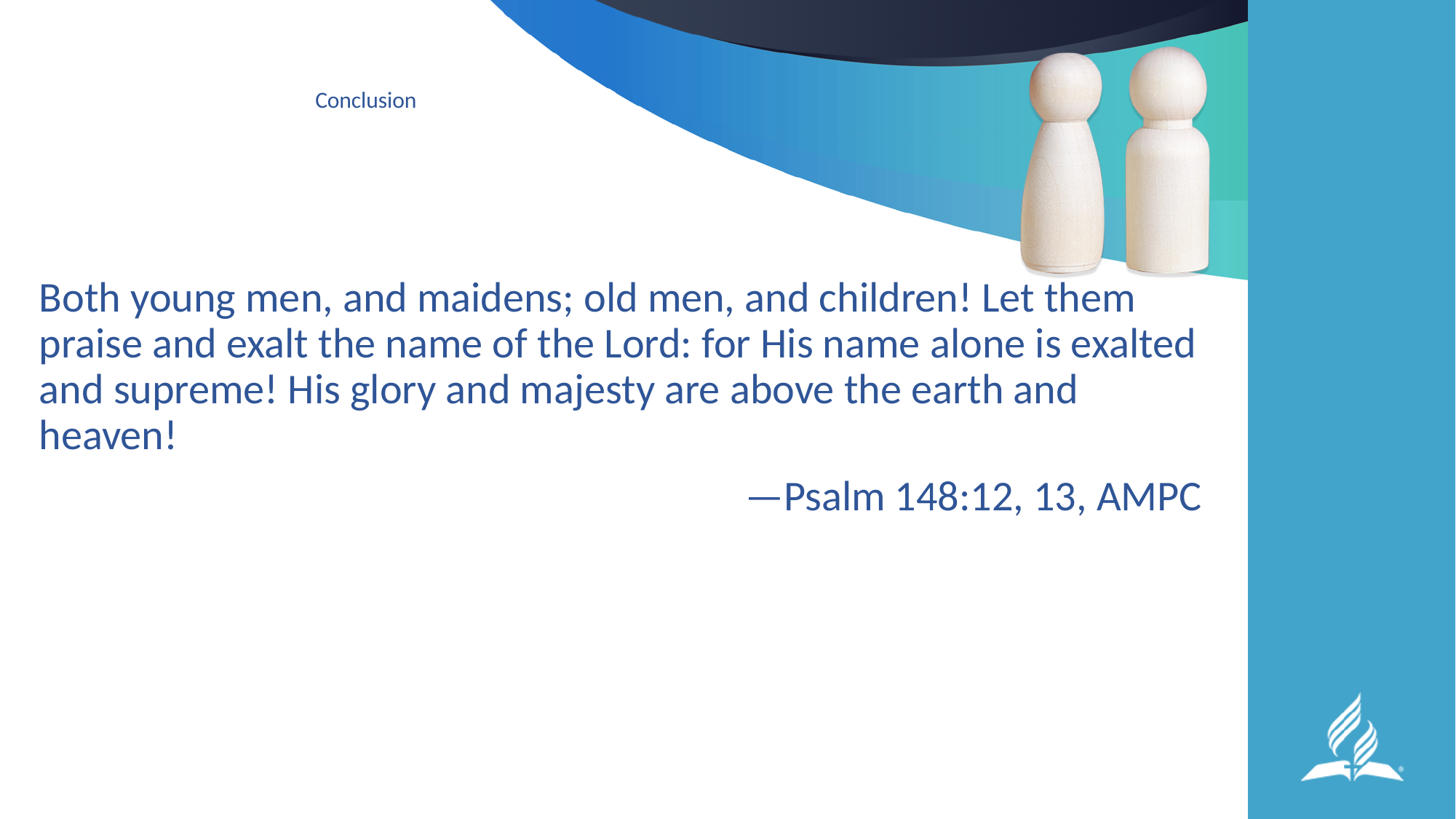

# Conclusion

Both young men, and maidens; old men, and children! Let them praise and exalt the name of the Lord: for His name alone is exalted and supreme! His glory and majesty are above the earth and heaven!
—Psalm 148:12, 13, AMPC